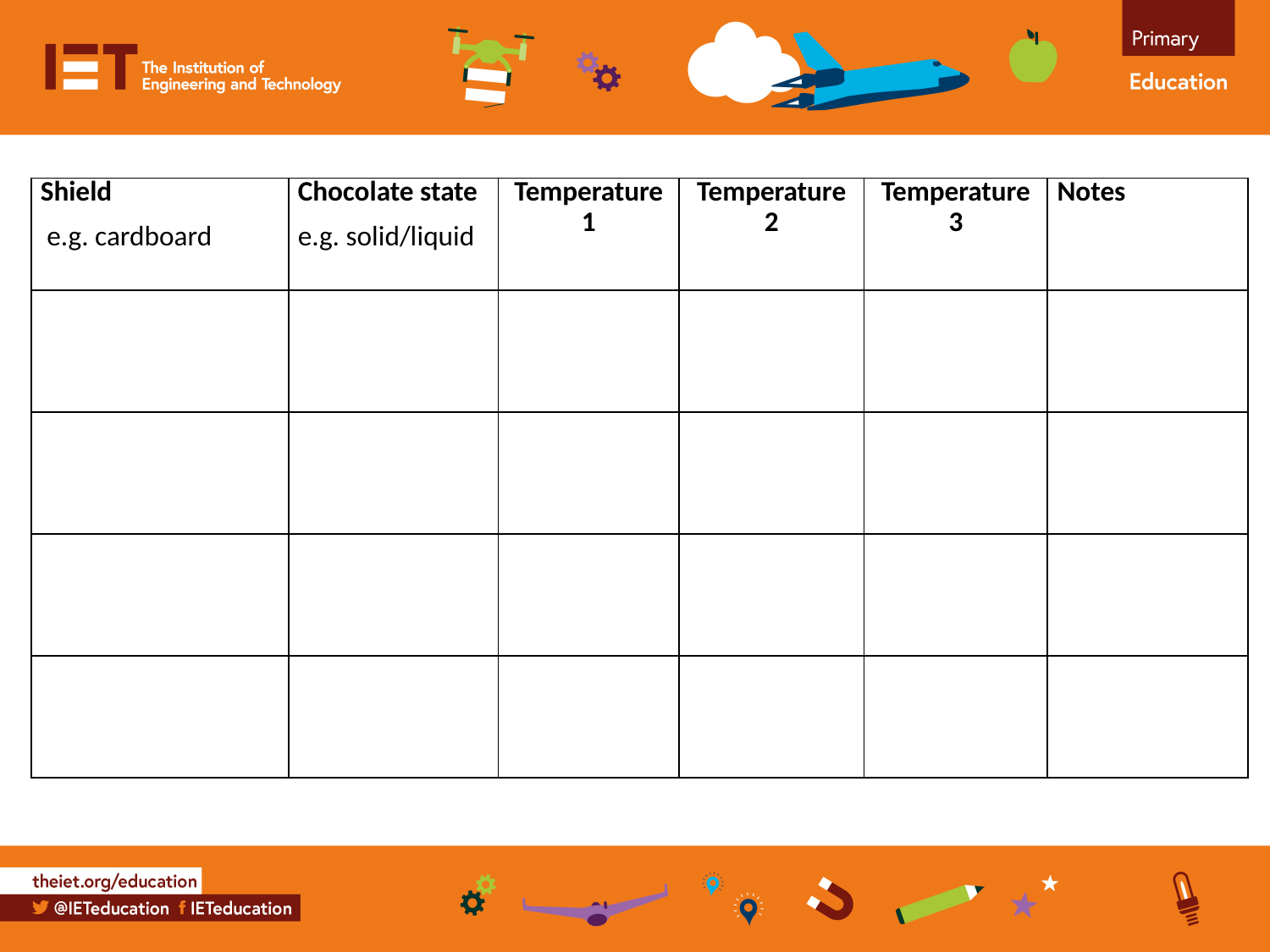

| Shield  e.g. cardboard | Chocolate state e.g. solid/liquid | Temperature 1 | Temperature 2 | Temperature 3 | Notes |
| --- | --- | --- | --- | --- | --- |
|  |  |  |  |  |  |
|  |  |  |  |  |  |
|  |  |  |  |  |  |
|  |  |  |  |  |  |